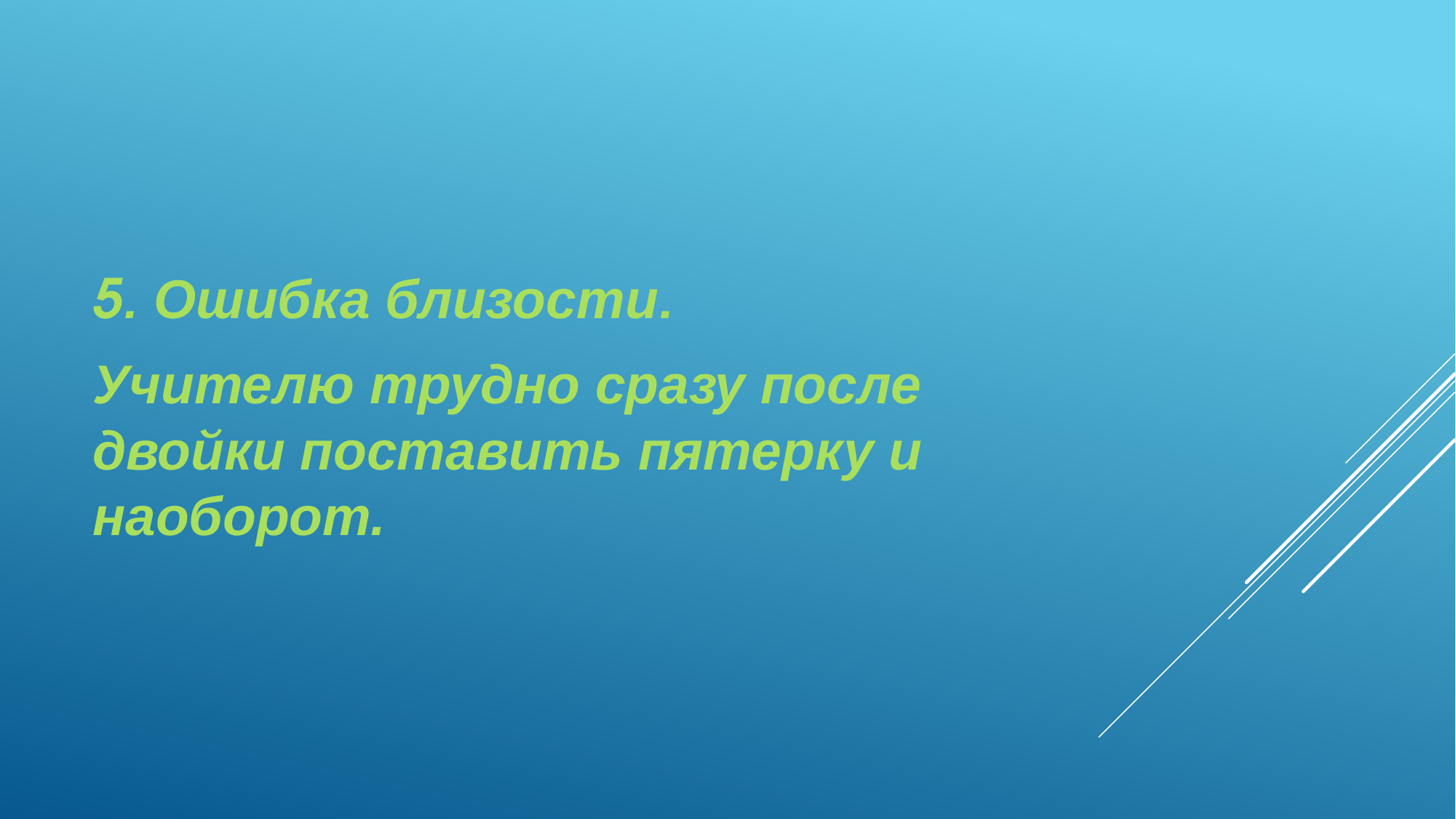

5. Ошибка близости.
Учителю трудно сразу после двойки поставить пятерку и наоборот.
#